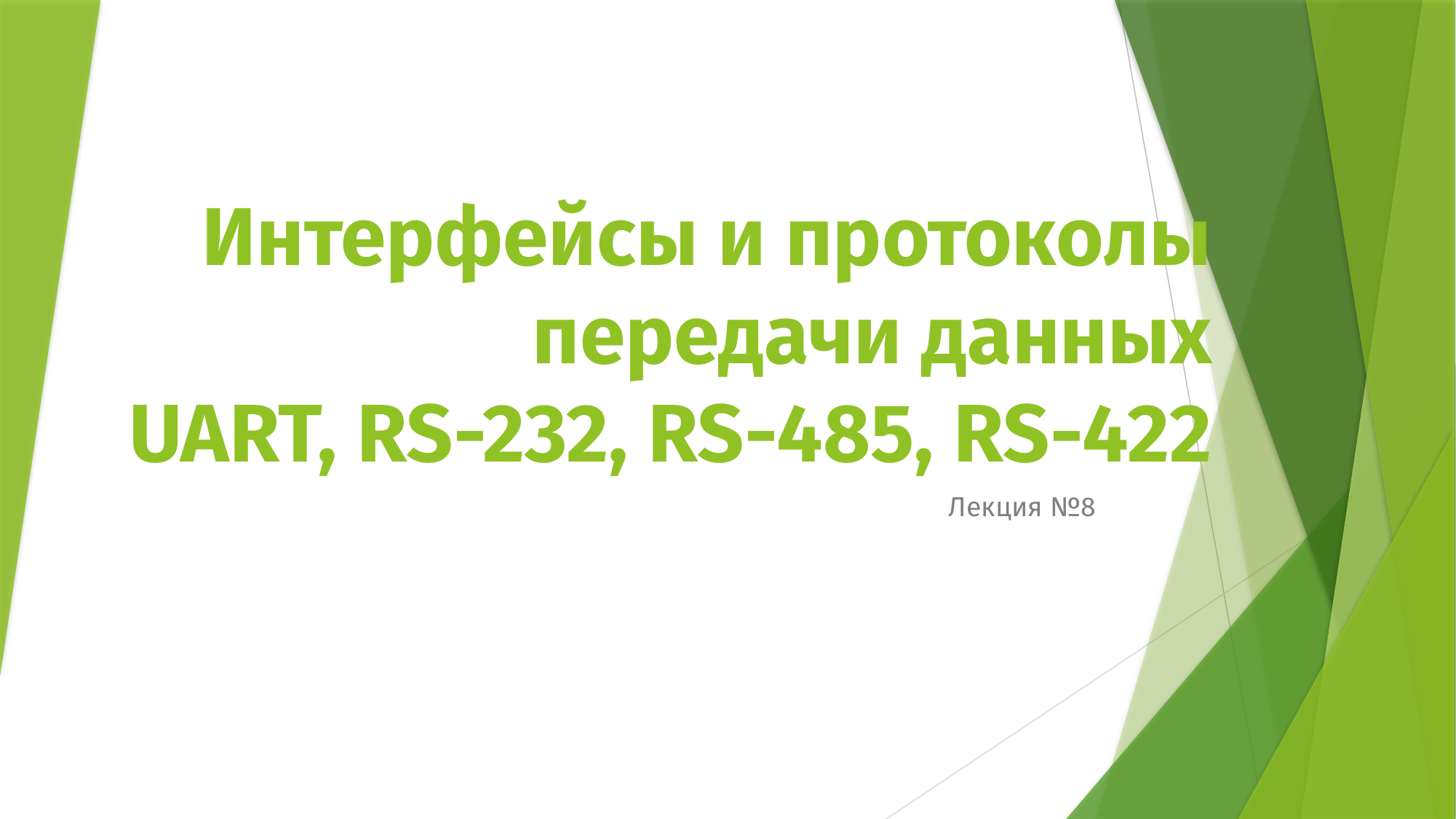

# Интерфейсы и протоколы передачи данных UART, RS-232, RS-485, RS-422
Лекция №8